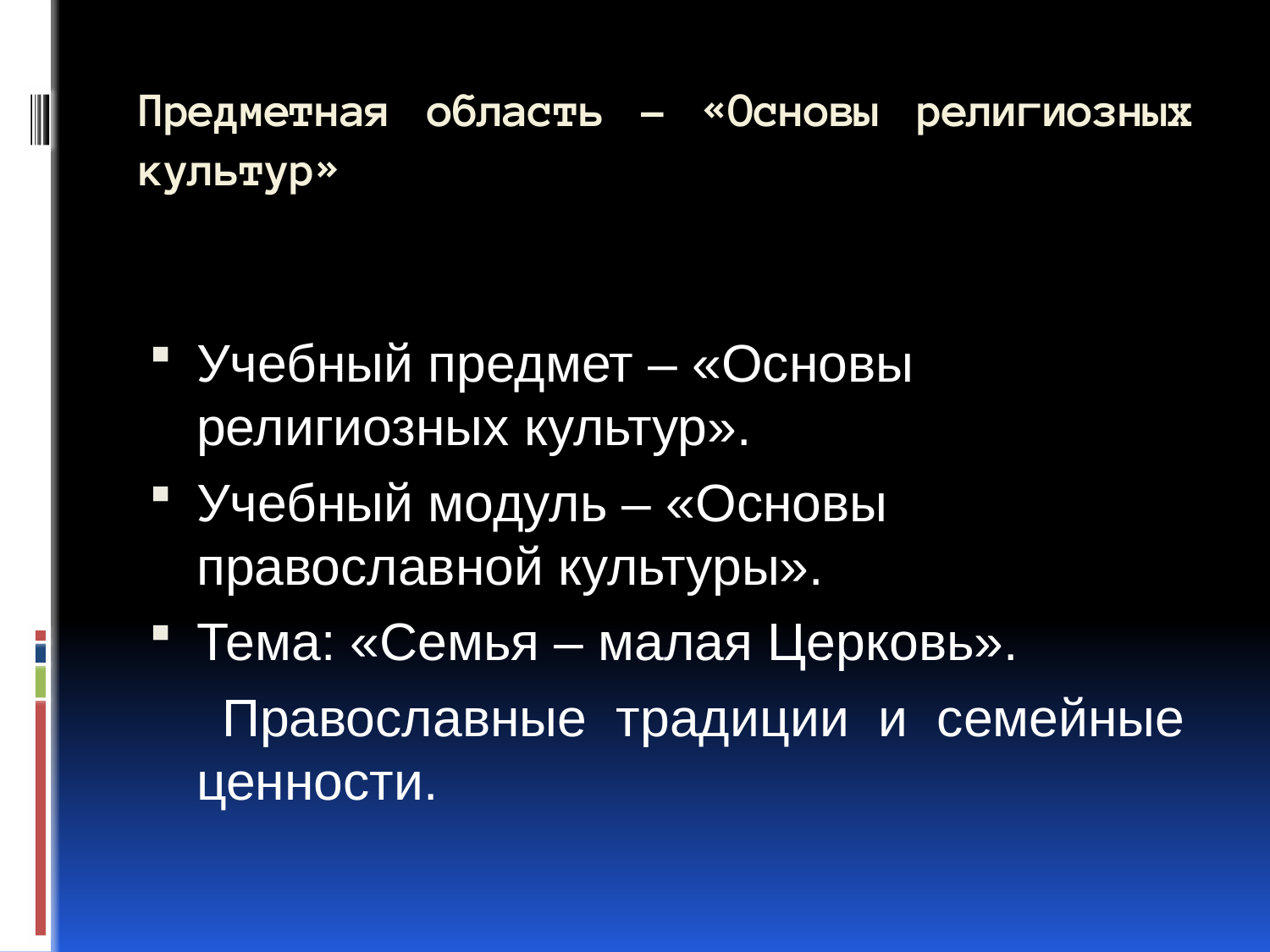

# Предметная область – «Основы религиозных культур»

Учебный предмет – «Основы религиозных культур».
Учебный модуль – «Основы православной культуры».
Тема: «Семья – малая Церковь».
     Православные  традиции  и  семейные ценности.